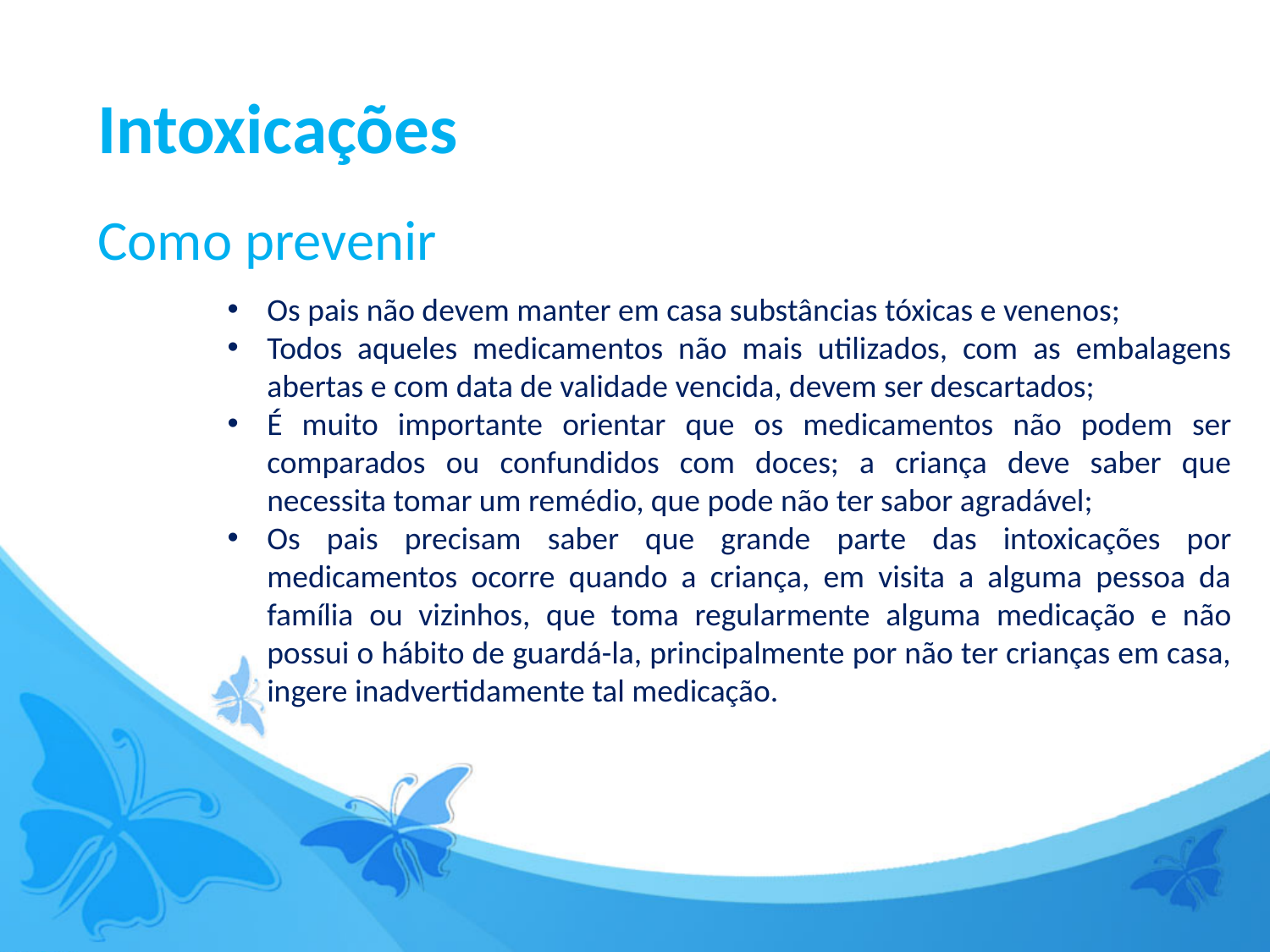

Intoxicações
Como prevenir
Os pais não devem manter em casa substâncias tóxicas e venenos;
Todos aqueles medicamentos não mais utilizados, com as embalagens abertas e com data de validade vencida, devem ser descartados;
É muito importante orientar que os medicamentos não podem ser comparados ou confundidos com doces; a criança deve saber que necessita tomar um remédio, que pode não ter sabor agradável;
Os pais precisam saber que grande parte das intoxicações por medicamentos ocorre quando a criança, em visita a alguma pessoa da família ou vizinhos, que toma regularmente alguma medicação e não possui o hábito de guardá-la, principalmente por não ter crianças em casa, ingere inadvertidamente tal medicação.